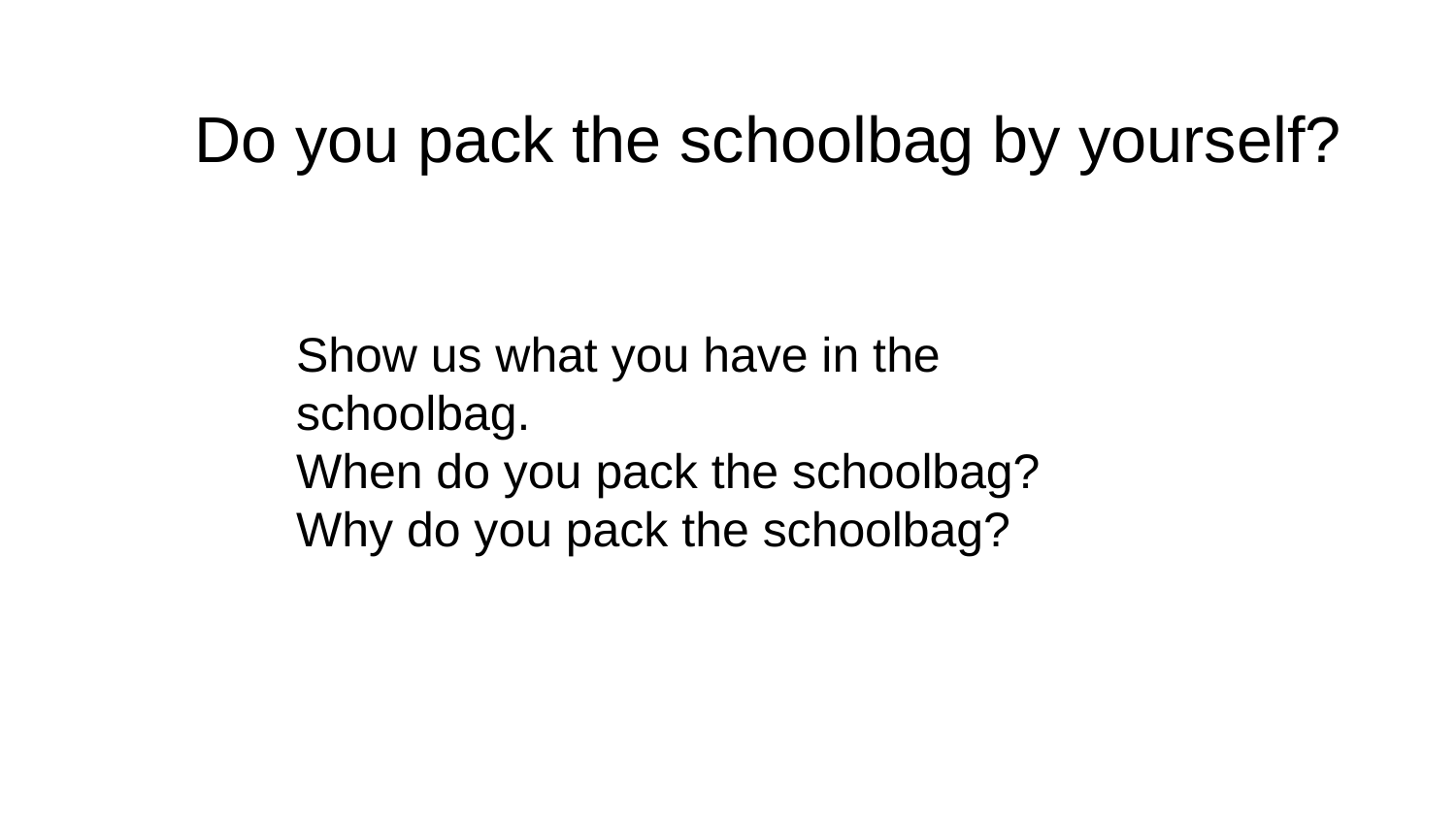

Do you pack the schoolbag by yourself?
Show us what you have in the schoolbag.
When do you pack the schoolbag?
Why do you pack the schoolbag?